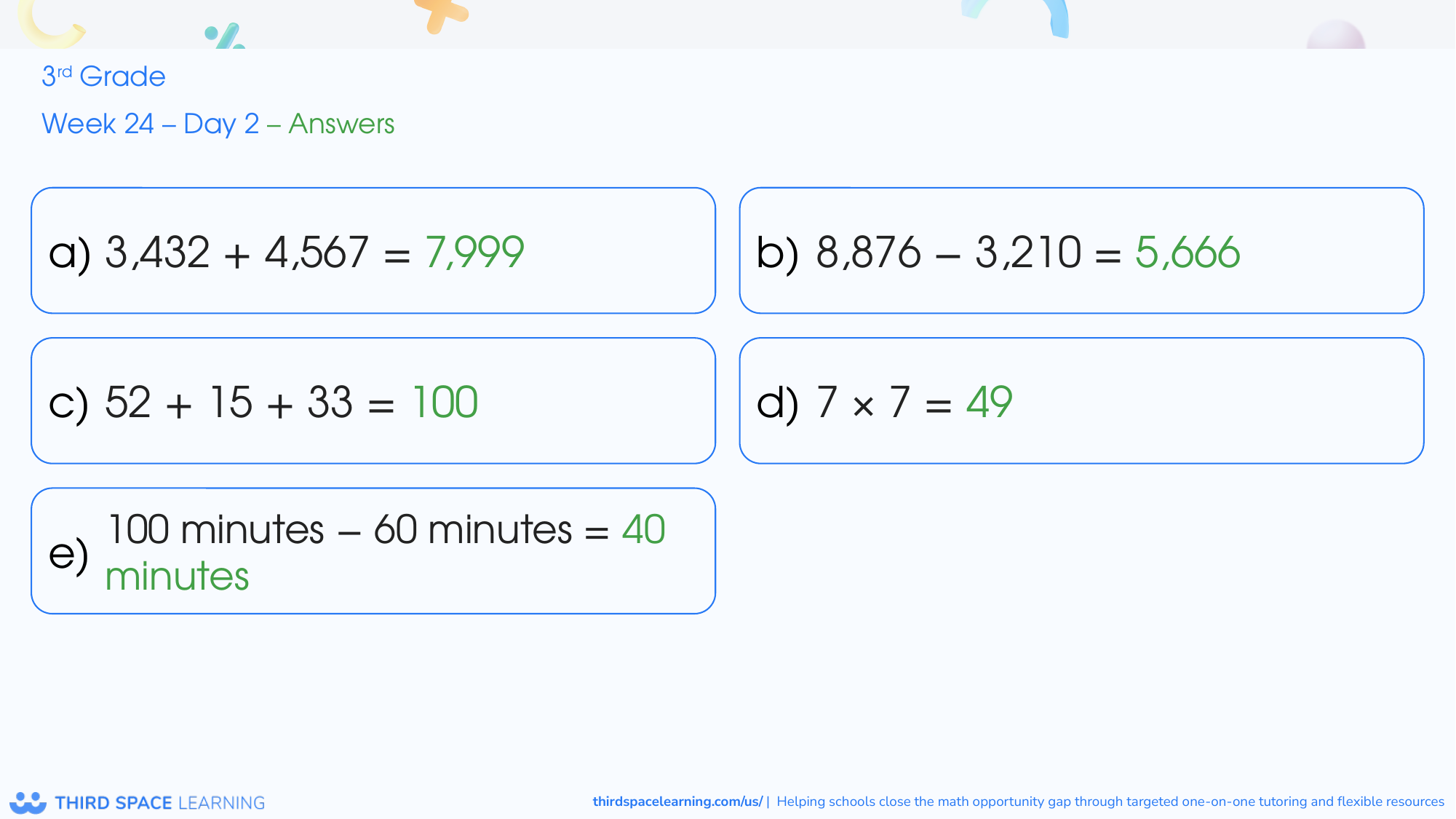

3rd Grade
Week 24 – Day 2 – Answers
3,432 + 4,567 = 7,999
8,876 − 3,210 = 5,666
52 + 15 + 33 = 100
7 × 7 = 49
100 minutes − 60 minutes = 40 minutes